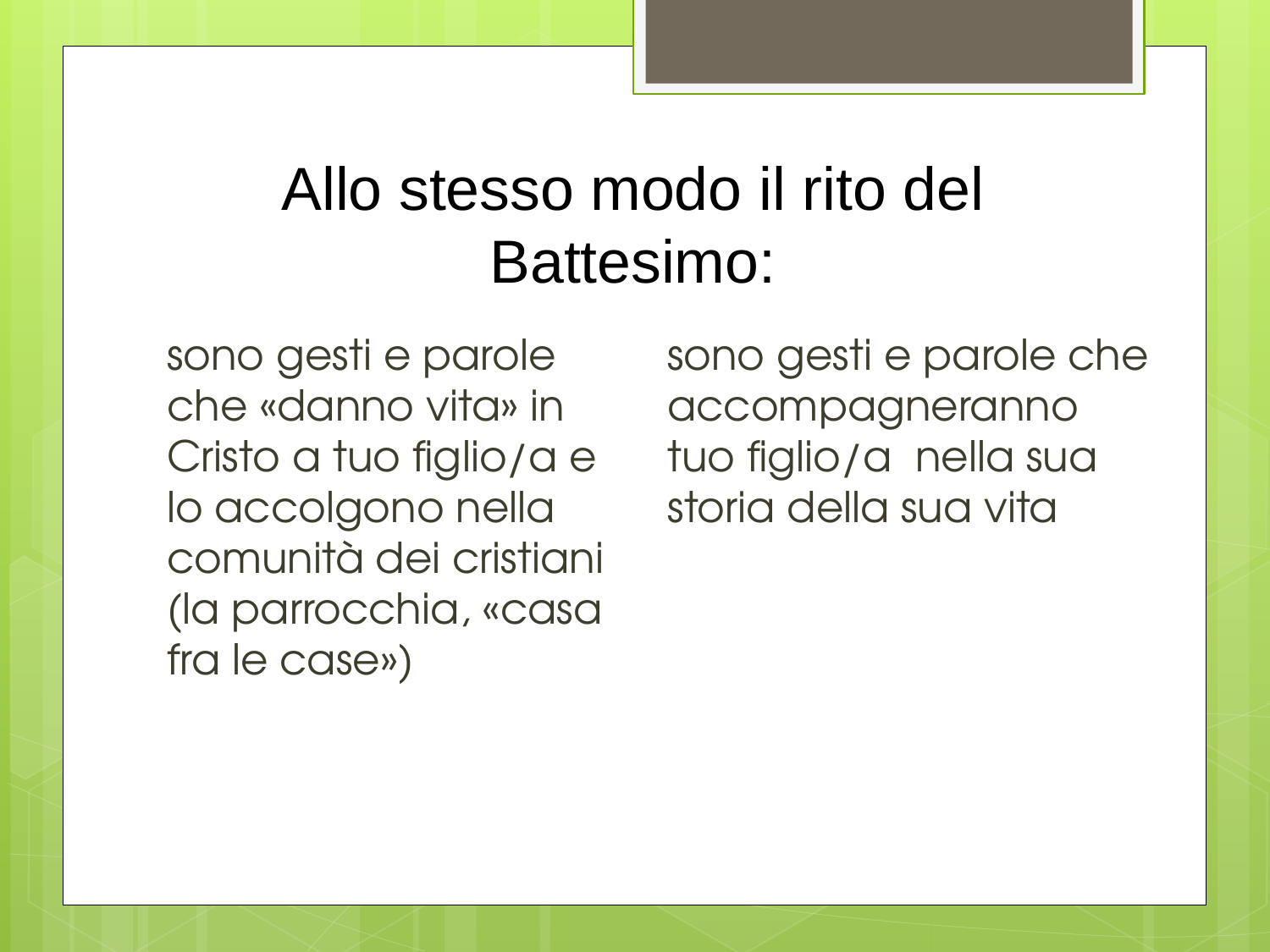

# Allo stesso modo il rito del Battesimo:
sono gesti e parole che accompagneranno tuo figlio/a  nella sua storia della sua vita
sono gesti e parole che «danno vita» in Cristo a tuo figlio/a e lo accolgono nella comunità dei cristiani (la parrocchia, «casa fra le case»)